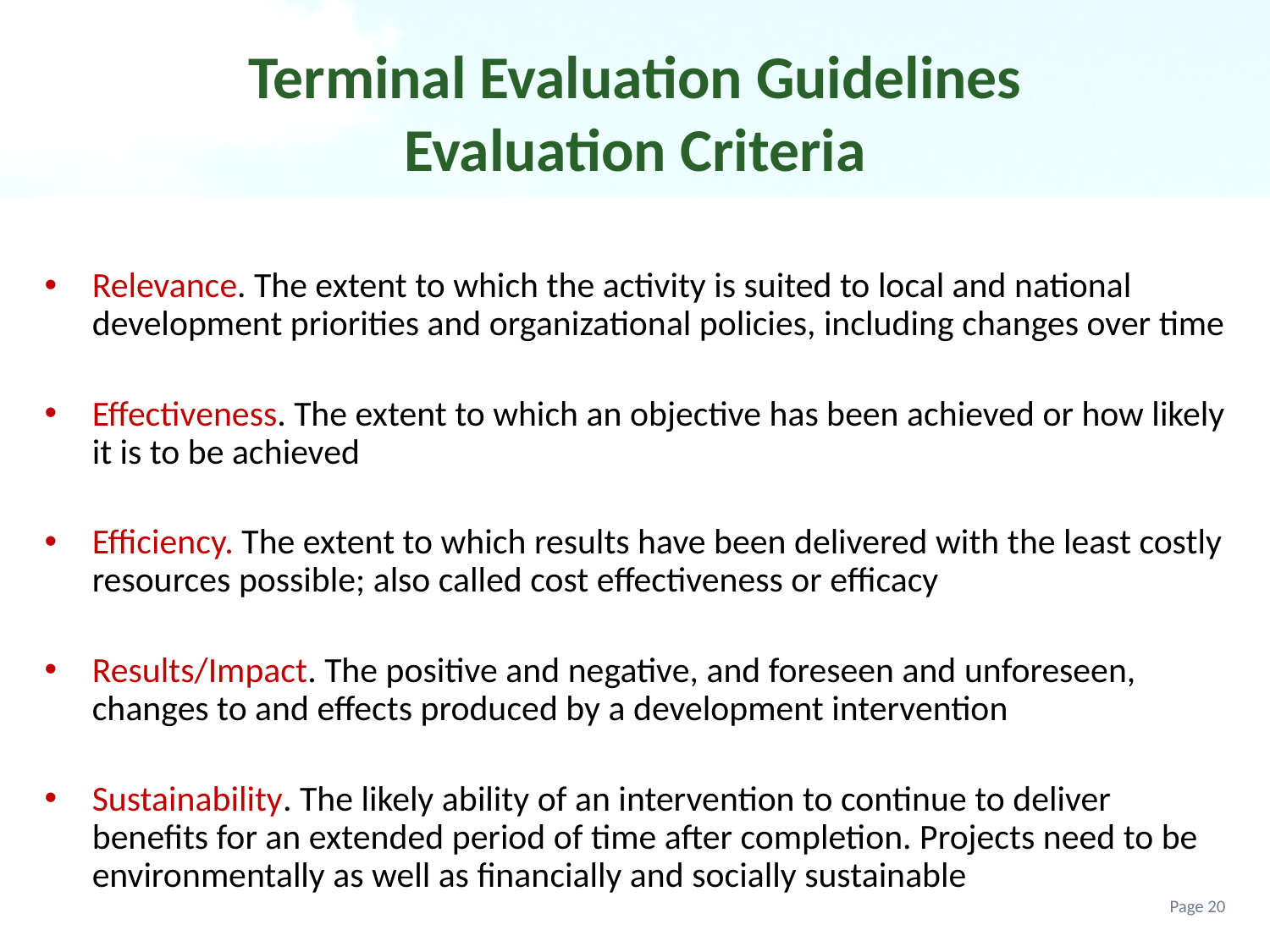

# Terminal Evaluation Guidelines Evaluation Criteria

Relevance. The extent to which the activity is suited to local and national development priorities and organizational policies, including changes over time

Effectiveness. The extent to which an objective has been achieved or how likely it is to be achieved

Efficiency. The extent to which results have been delivered with the least costly resources possible; also called cost effectiveness or efficacy

Results/Impact. The positive and negative, and foreseen and unforeseen, changes to and effects produced by a development intervention

Sustainability. The likely ability of an intervention to continue to deliver benefits for an extended period of time after completion. Projects need to be environmentally as well as financially and socially sustainable